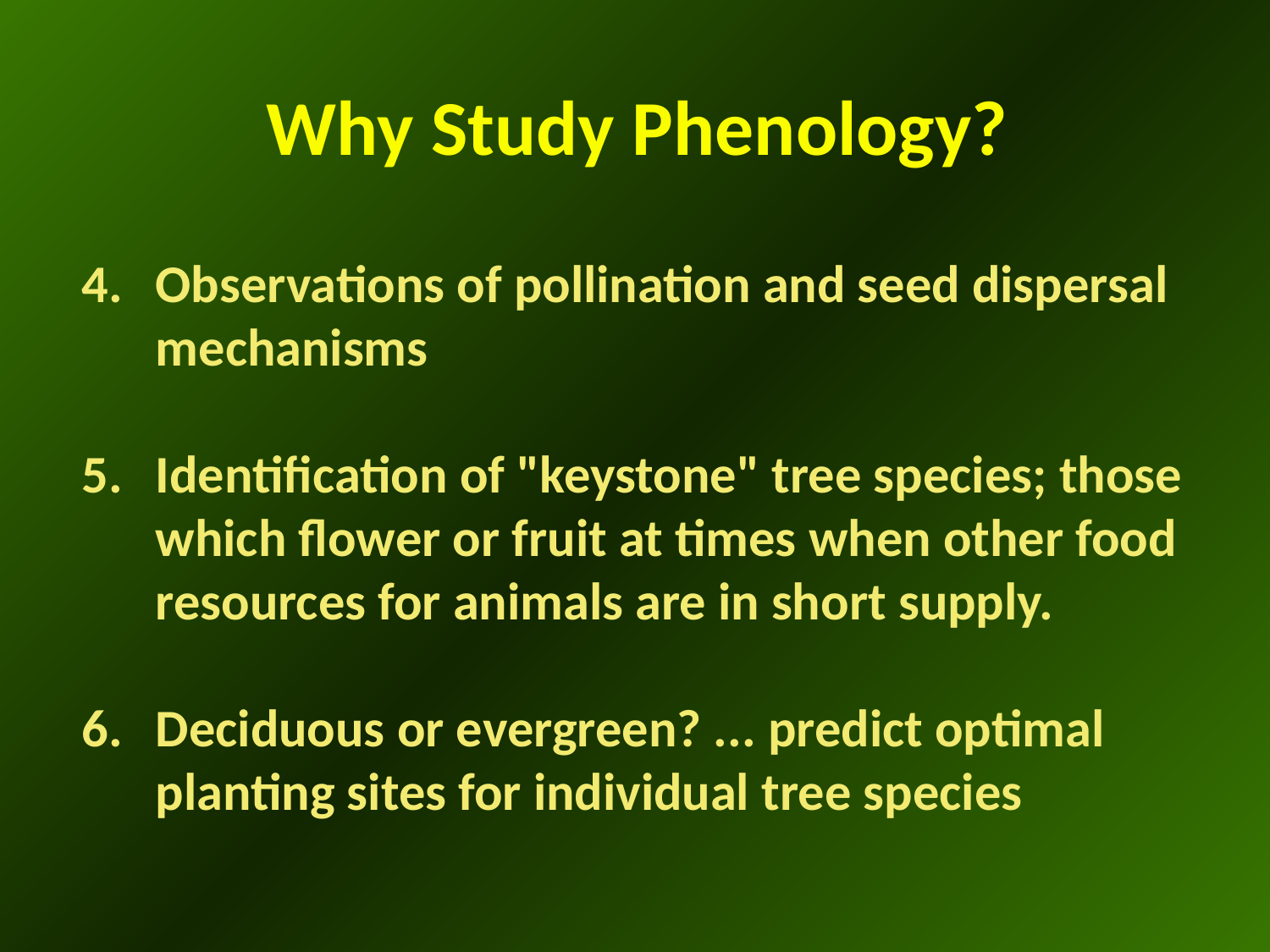

Why Study Phenology?
# 4. 	Observations of pollination and seed dispersal 	mechanisms 5. 	Identification of "keystone" tree species; those 	which flower or fruit at times when other food 	resources for animals are in short supply. 6. 	Deciduous or evergreen? ... predict optimal 	planting sites for individual tree species